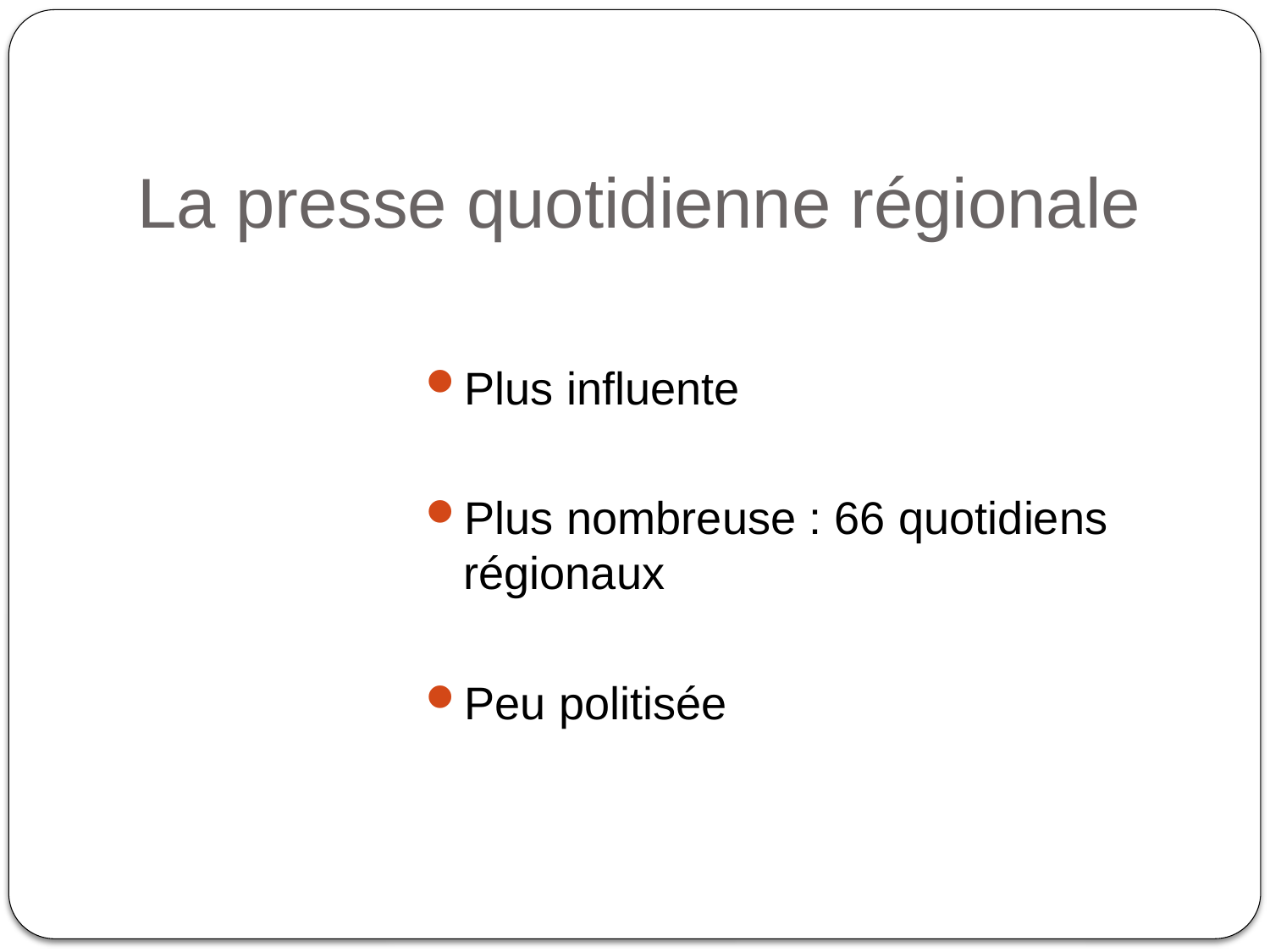

Plus influente

Plus nombreuse : 66 quotidiens régionaux

Peu politisée
La presse quotidienne régionale